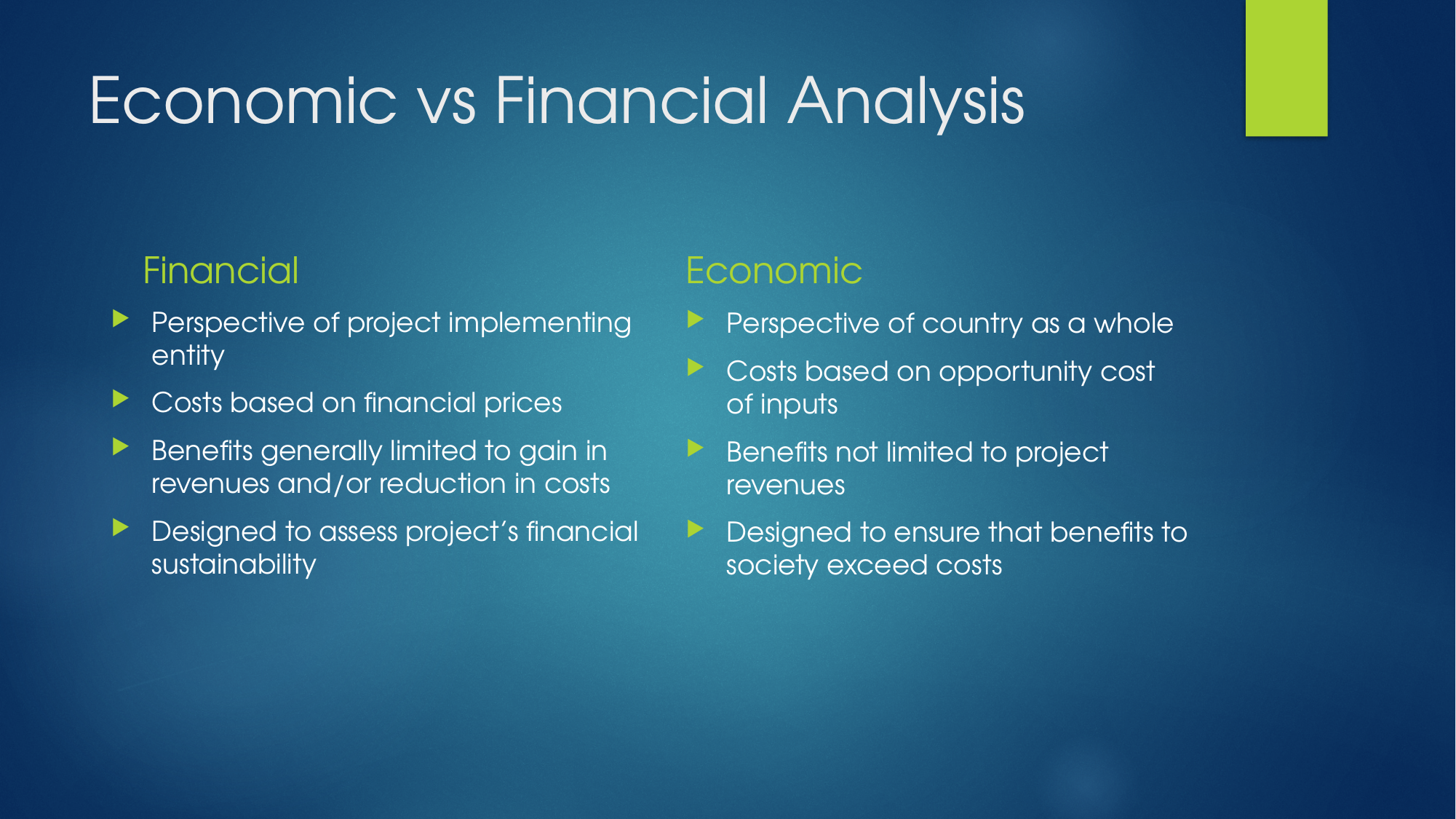

# Economic vs Financial Analysis
Financial
Economic
Perspective of project implementing entity
Costs based on financial prices
Benefits generally limited to gain in revenues and/or reduction in costs
Designed to assess project’s financial sustainability

Perspective of country as a whole
Costs based on opportunity cost of inputs
Benefits not limited to project revenues
Designed to ensure that benefits to society exceed costs